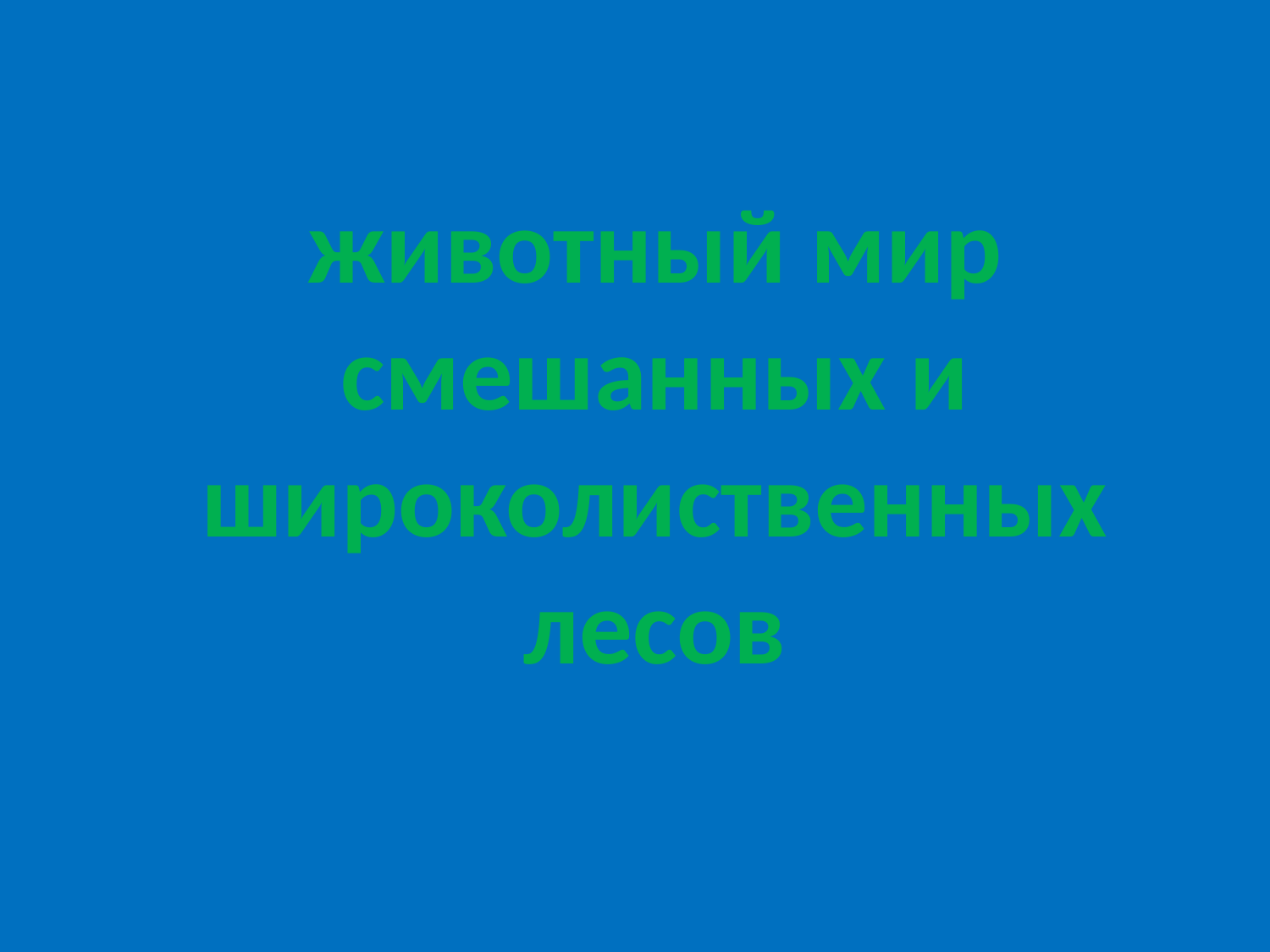

# животный мир смешанных и широколиственных лесов